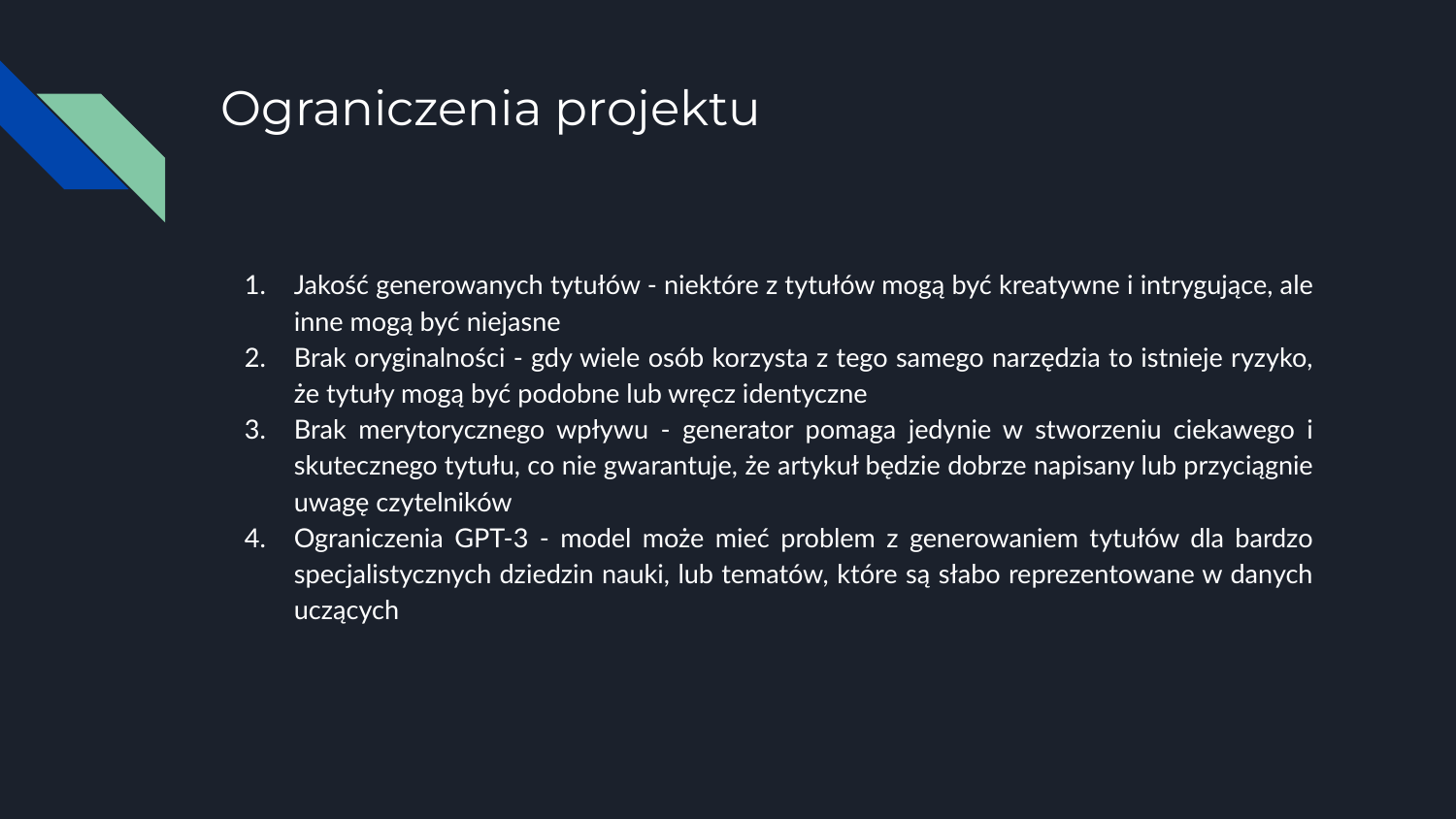

# Ograniczenia projektu
Jakość generowanych tytułów - niektóre z tytułów mogą być kreatywne i intrygujące, ale inne mogą być niejasne
Brak oryginalności - gdy wiele osób korzysta z tego samego narzędzia to istnieje ryzyko, że tytuły mogą być podobne lub wręcz identyczne
Brak merytorycznego wpływu - generator pomaga jedynie w stworzeniu ciekawego i skutecznego tytułu, co nie gwarantuje, że artykuł będzie dobrze napisany lub przyciągnie uwagę czytelników
Ograniczenia GPT-3 - model może mieć problem z generowaniem tytułów dla bardzo specjalistycznych dziedzin nauki, lub tematów, które są słabo reprezentowane w danych uczących